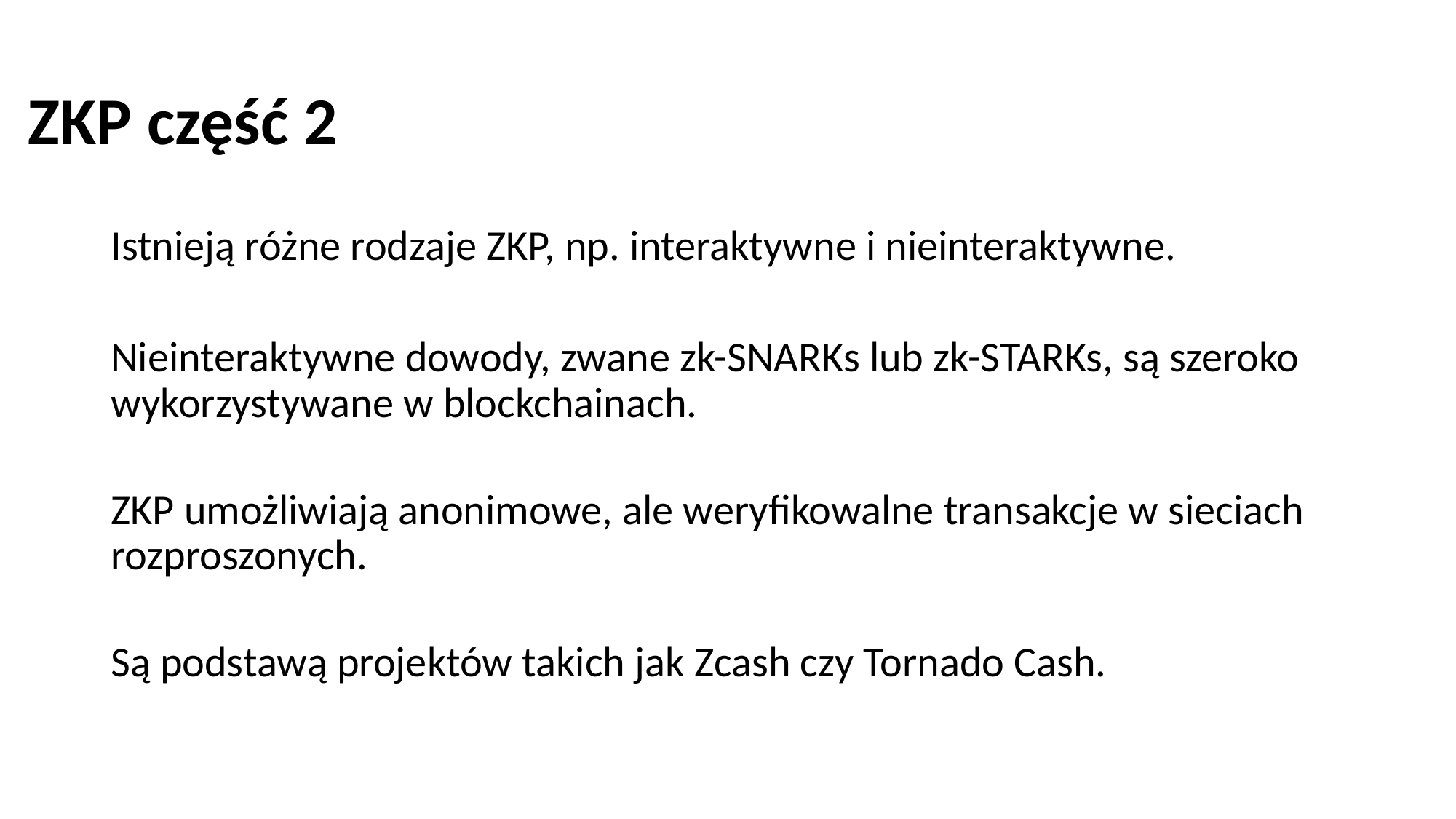

# ZKP część 2
Istnieją różne rodzaje ZKP, np. interaktywne i nieinteraktywne.
Nieinteraktywne dowody, zwane zk-SNARKs lub zk-STARKs, są szeroko wykorzystywane w blockchainach.
ZKP umożliwiają anonimowe, ale weryfikowalne transakcje w sieciach rozproszonych.
Są podstawą projektów takich jak Zcash czy Tornado Cash.